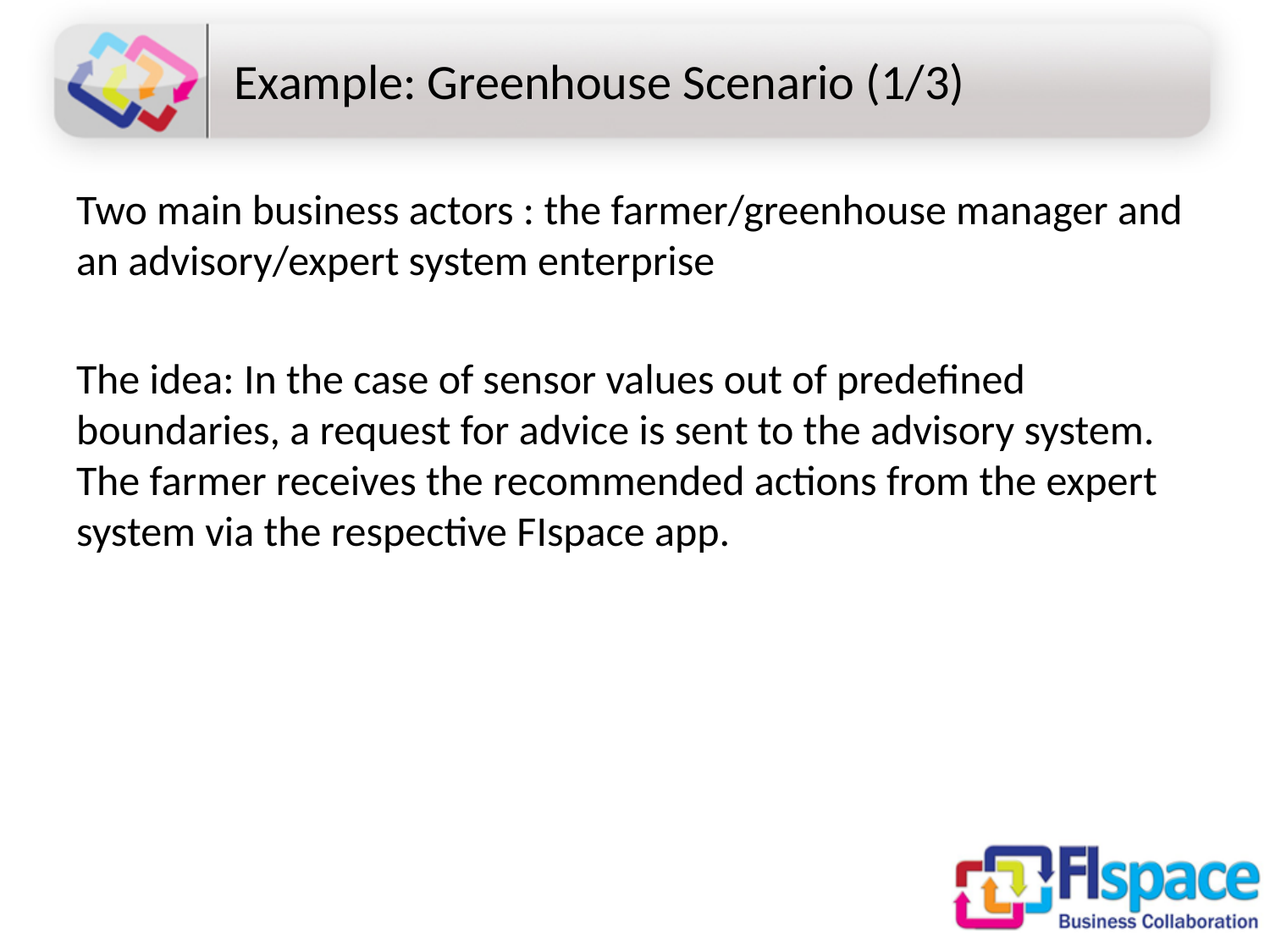

# Example: Greenhouse Scenario (1/3)
Two main business actors : the farmer/greenhouse manager and an advisory/expert system enterprise

The idea: In the case of sensor values out of predefined boundaries, a request for advice is sent to the advisory system. The farmer receives the recommended actions from the expert system via the respective FIspace app.